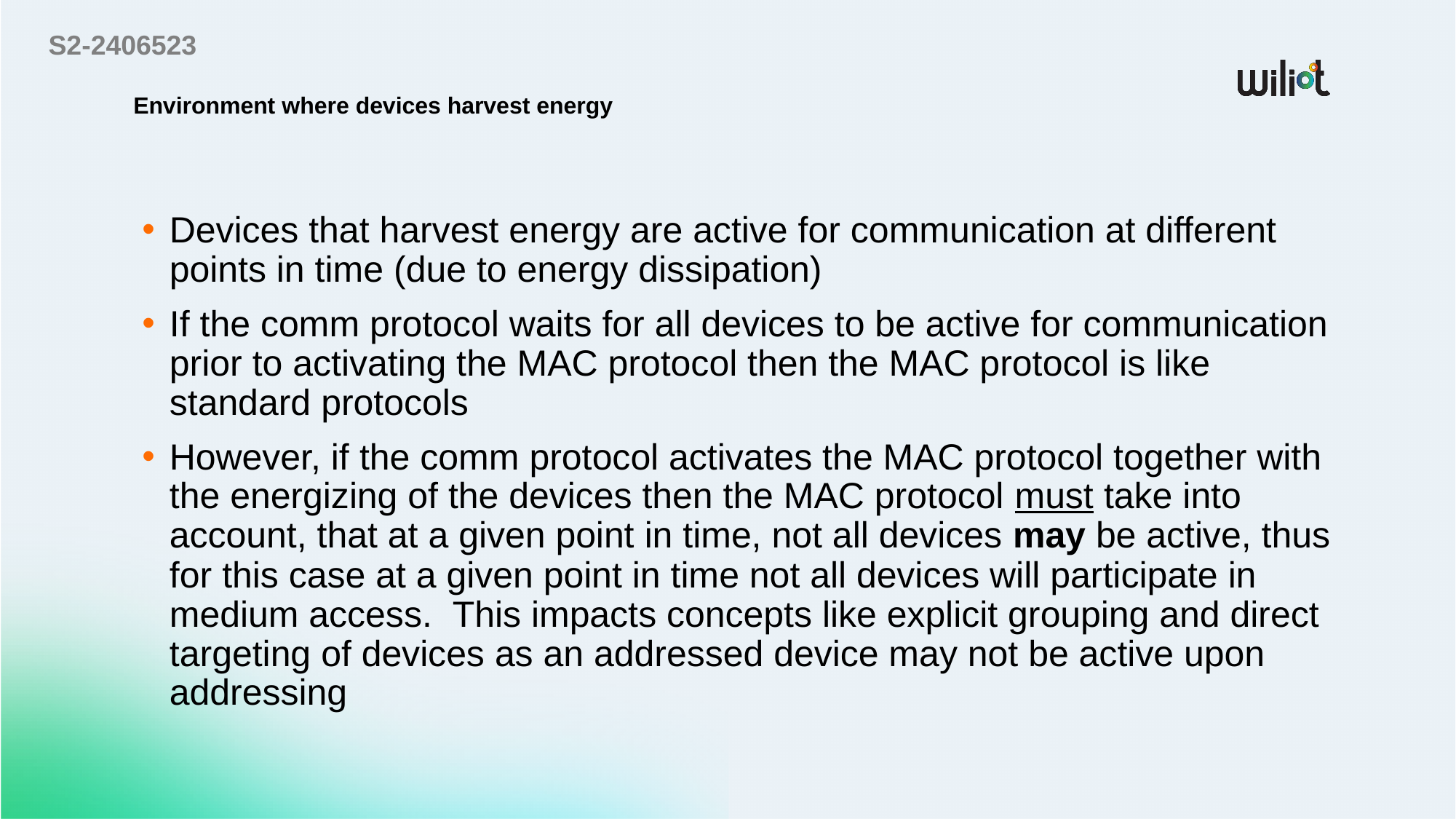

S2-2406523
# Environment where devices harvest energy
Devices that harvest energy are active for communication at different points in time (due to energy dissipation)
If the comm protocol waits for all devices to be active for communication prior to activating the MAC protocol then the MAC protocol is like standard protocols
However, if the comm protocol activates the MAC protocol together with the energizing of the devices then the MAC protocol must take into account, that at a given point in time, not all devices may be active, thus for this case at a given point in time not all devices will participate in medium access.  This impacts concepts like explicit grouping and direct targeting of devices as an addressed device may not be active upon addressing